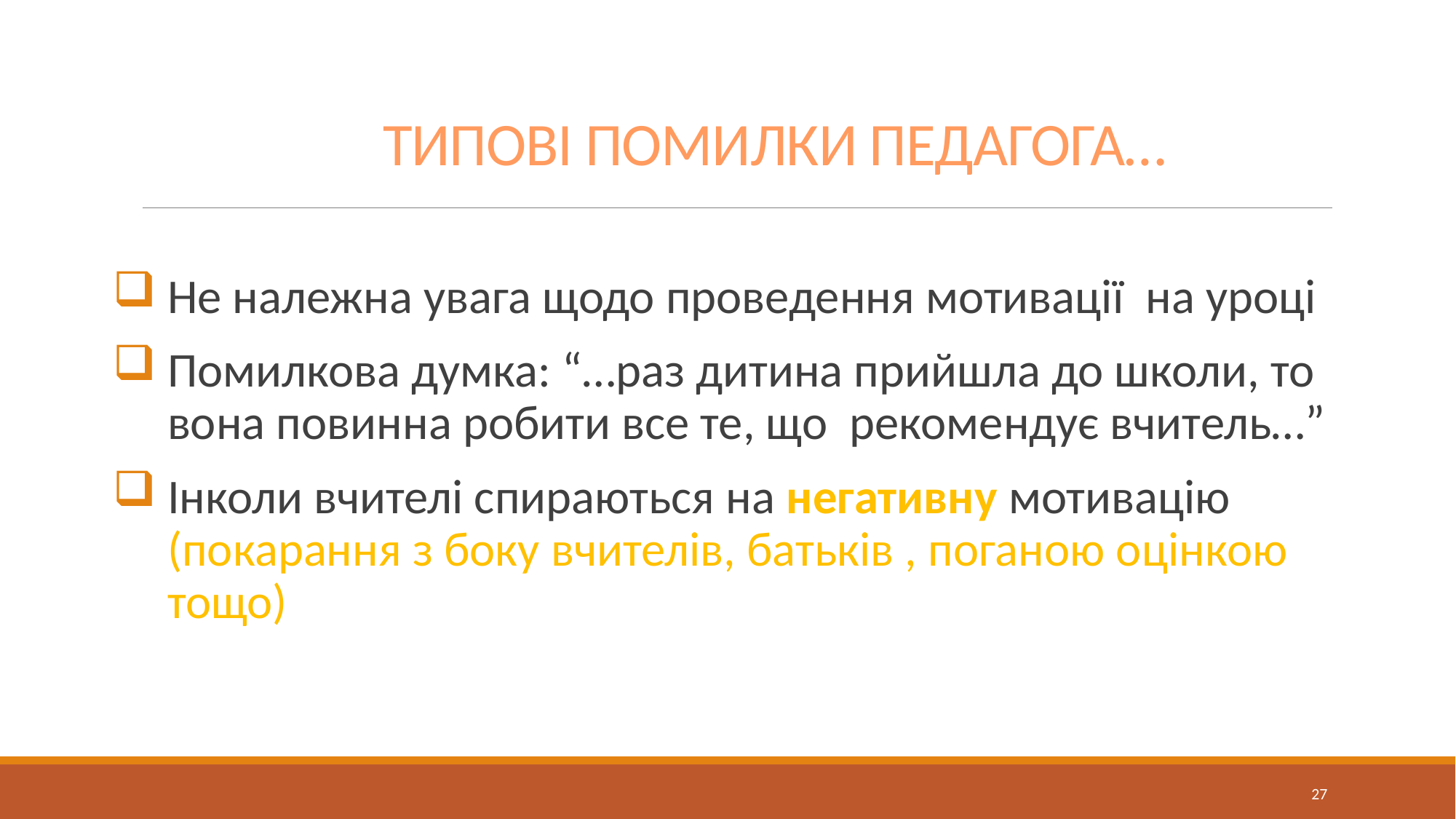

# ТИПОВІ ПОМИЛКИ ПЕДАГОГА…
Не належна увага щодо проведення мотивації  на уроці
Помилкова думка: “…раз дитина прийшла до школи, то вона повинна робити все те, що  рекомендує вчитель…”
Інколи вчителі спираються на негативну мотивацію (покарання з боку вчителів, батьків , поганою оцінкою тощо)

27